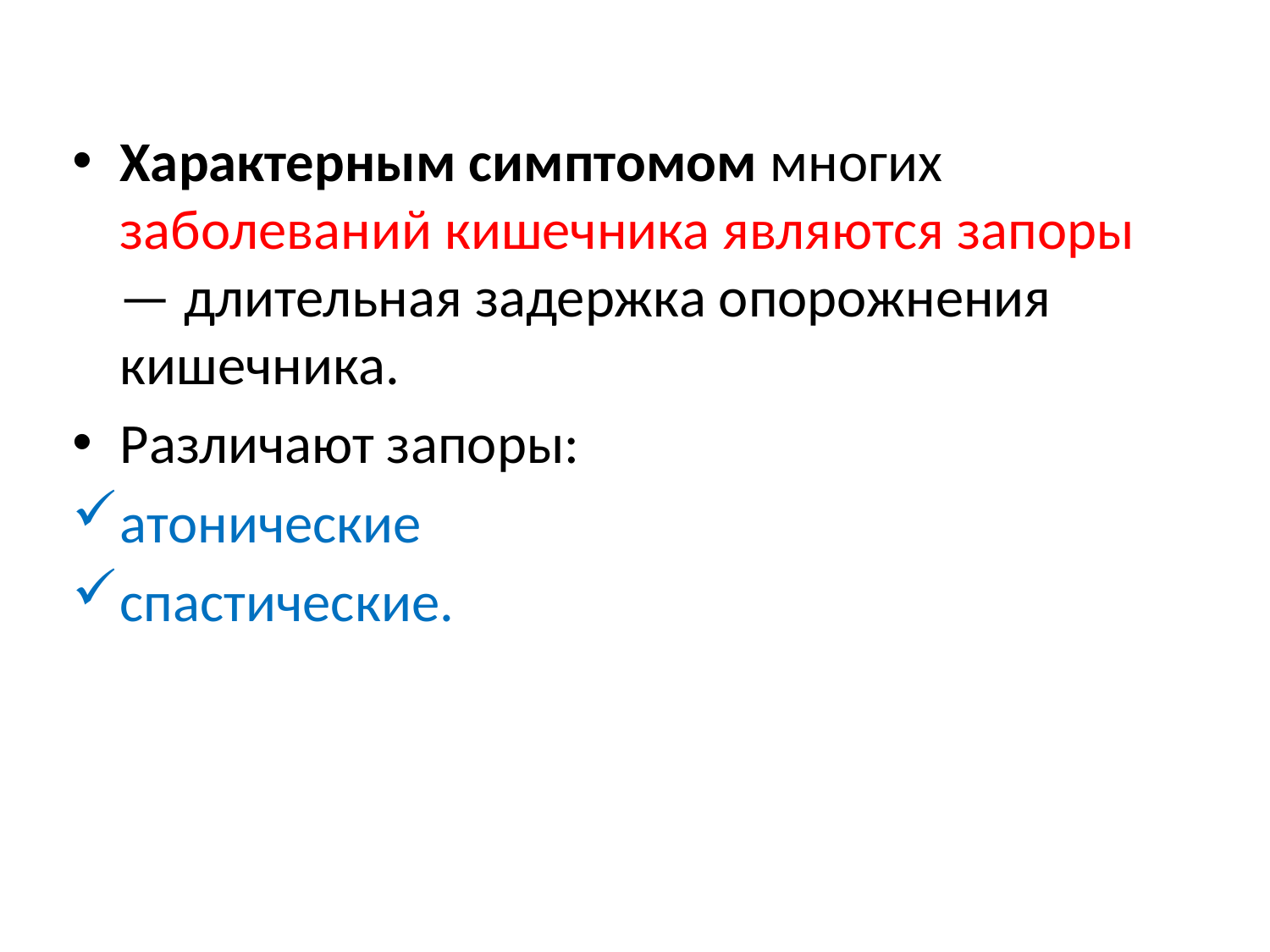

Характерным симптомом многих заболеваний кишечника являются запоры — длительная задержка опорожнения кишечника.
Различают запоры:
атонические
спастические.